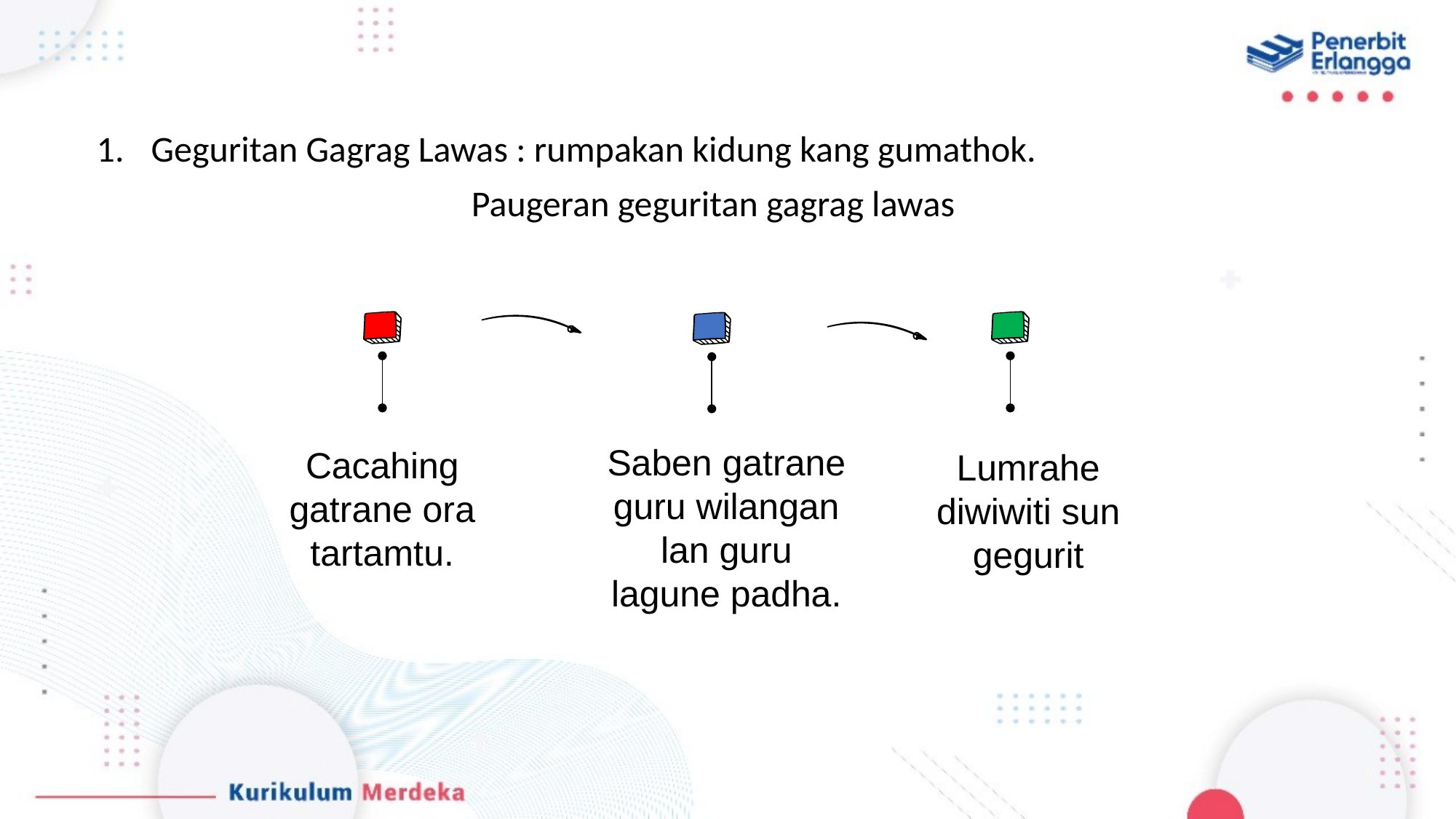

Geguritan Gagrag Lawas : rumpakan kidung kang gumathok.
Paugeran geguritan gagrag lawas

Cacahing gatrane ora tartamtu.

Lumrahe diwiwiti sun gegurit

Saben gatrane guru wilangan lan guru lagune padha.